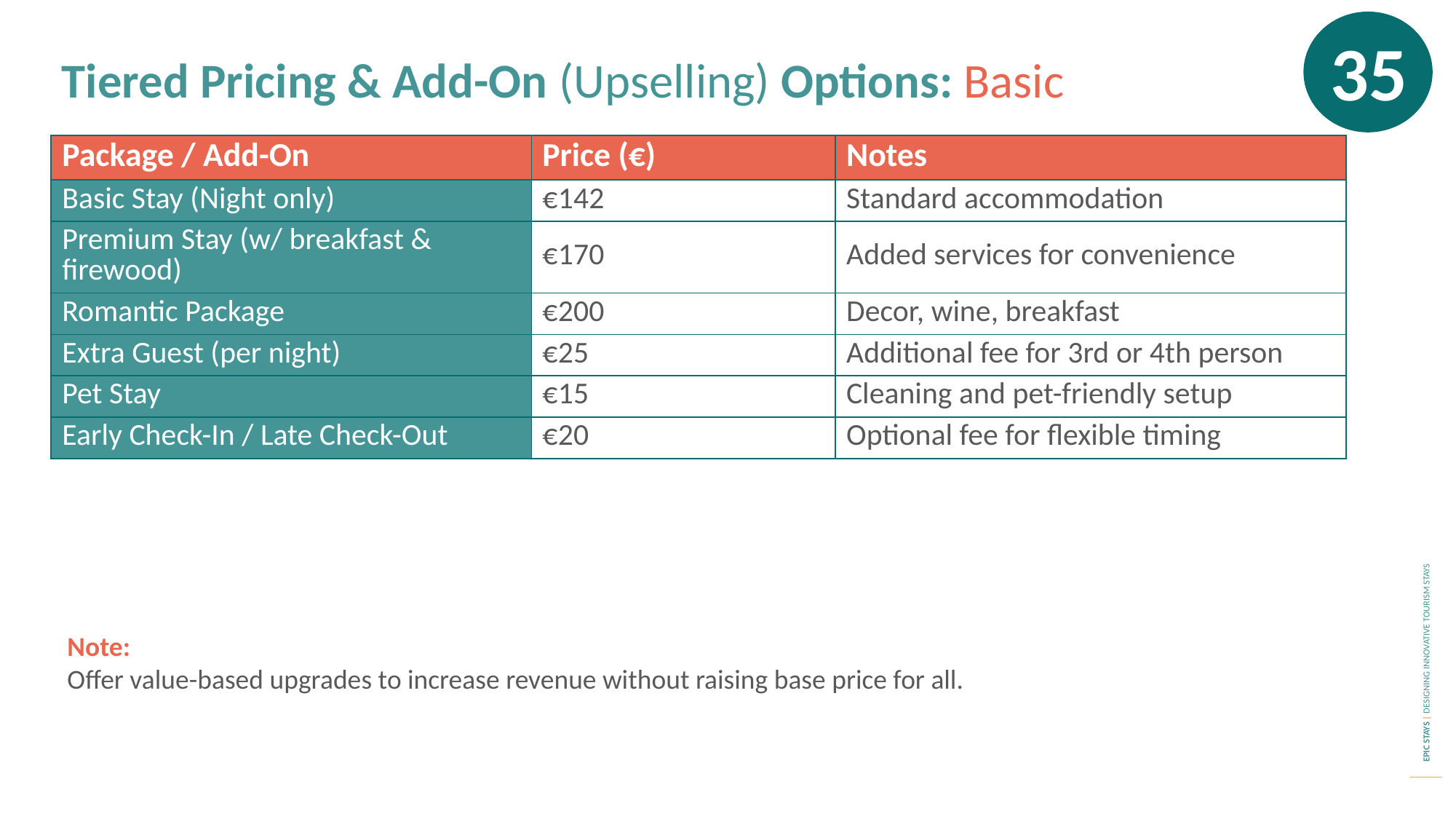

35
Tiered Pricing & Add-On (Upselling) Options: Basic
| Package / Add-On | Price (€) | Notes |
| --- | --- | --- |
| Basic Stay (Night only) | €142 | Standard accommodation |
| Premium Stay (w/ breakfast & firewood) | €170 | Added services for convenience |
| Romantic Package | €200 | Decor, wine, breakfast |
| Extra Guest (per night) | €25 | Additional fee for 3rd or 4th person |
| Pet Stay | €15 | Cleaning and pet-friendly setup |
| Early Check-In / Late Check-Out | €20 | Optional fee for flexible timing |
Note:
Offer value-based upgrades to increase revenue without raising base price for all.